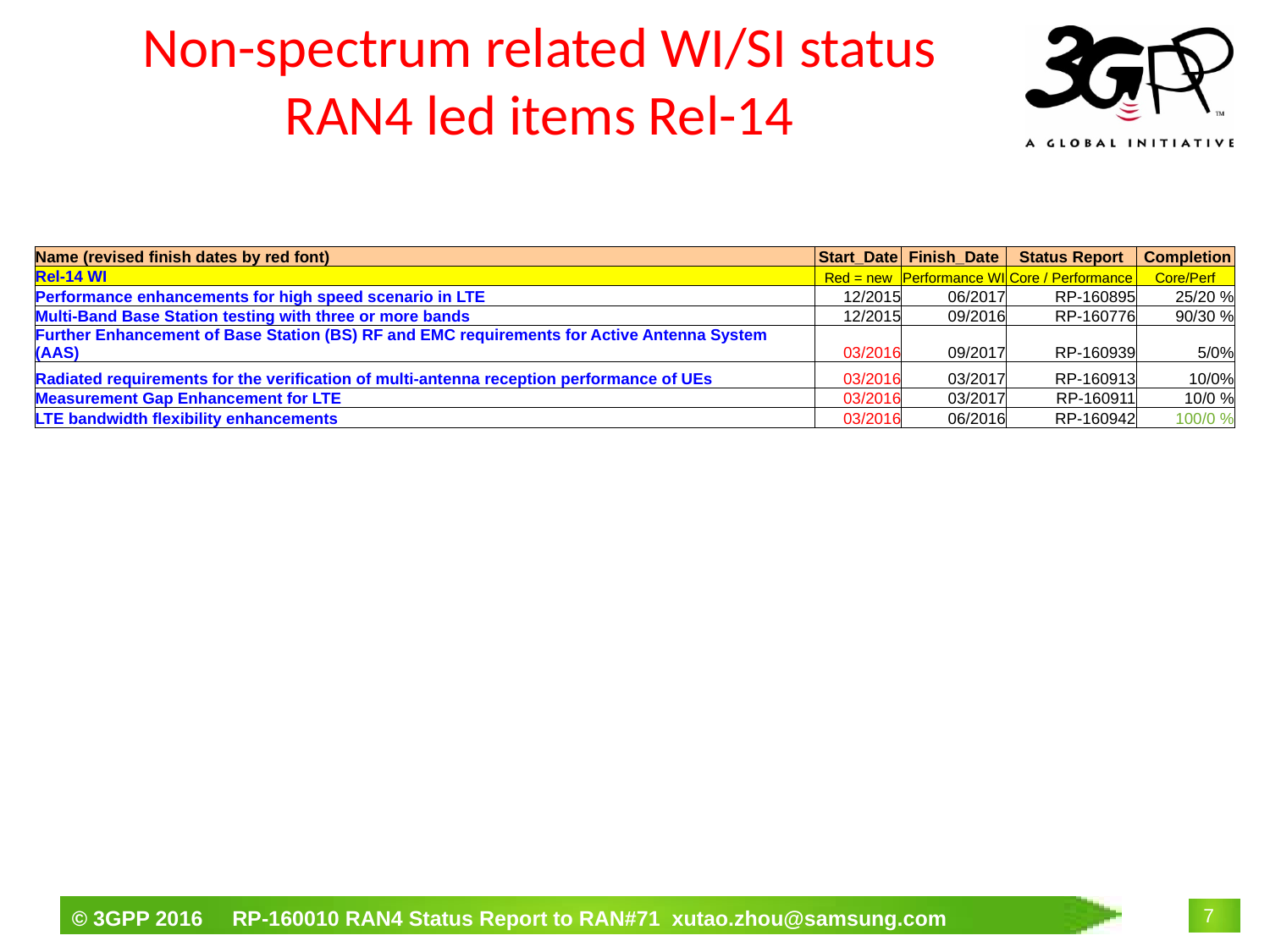

# Non-spectrum related WI/SI status RAN4 led items Rel-14
| Name (revised finish dates by red font) | Start\_Date | Finish\_Date | Status Report | Completion |
| --- | --- | --- | --- | --- |
| Rel-14 WI | Red = new | Performance WI | Core / Performance | Core/Perf |
| Performance enhancements for high speed scenario in LTE | 12/2015 | 06/2017 | RP-160895 | 25/20 % |
| Multi-Band Base Station testing with three or more bands | 12/2015 | 09/2016 | RP-160776 | 90/30 % |
| Further Enhancement of Base Station (BS) RF and EMC requirements for Active Antenna System (AAS) | 03/2016 | 09/2017 | RP-160939 | 5/0% |
| Radiated requirements for the verification of multi-antenna reception performance of UEs | 03/2016 | 03/2017 | RP-160913 | 10/0% |
| Measurement Gap Enhancement for LTE | 03/2016 | 03/2017 | RP-160911 | 10/0 % |
| LTE bandwidth flexibility enhancements | 03/2016 | 06/2016 | RP-160942 | 100/0 % |